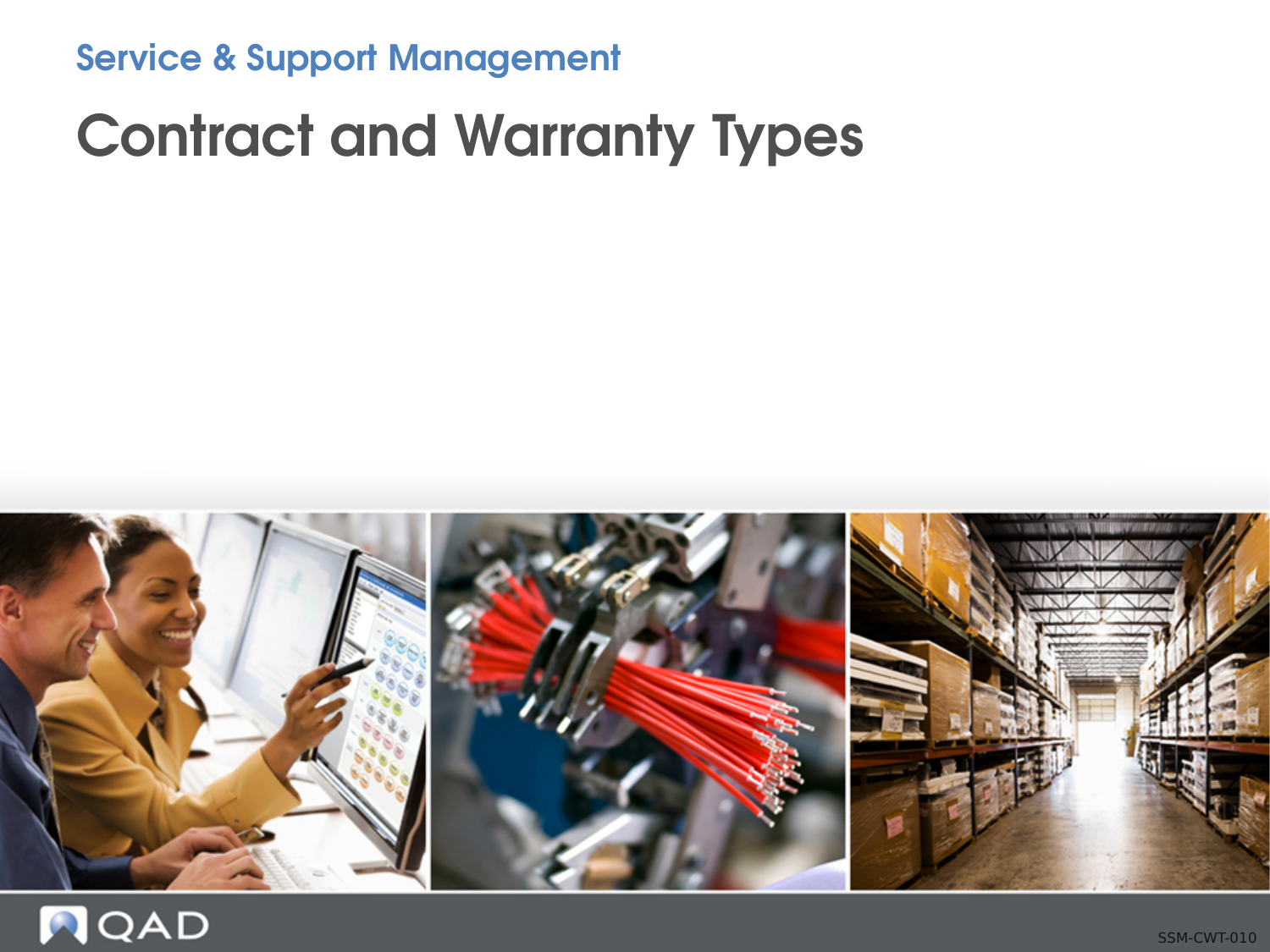

Service & Support Management
# Contract and Warranty Types

SSM-CWT-010